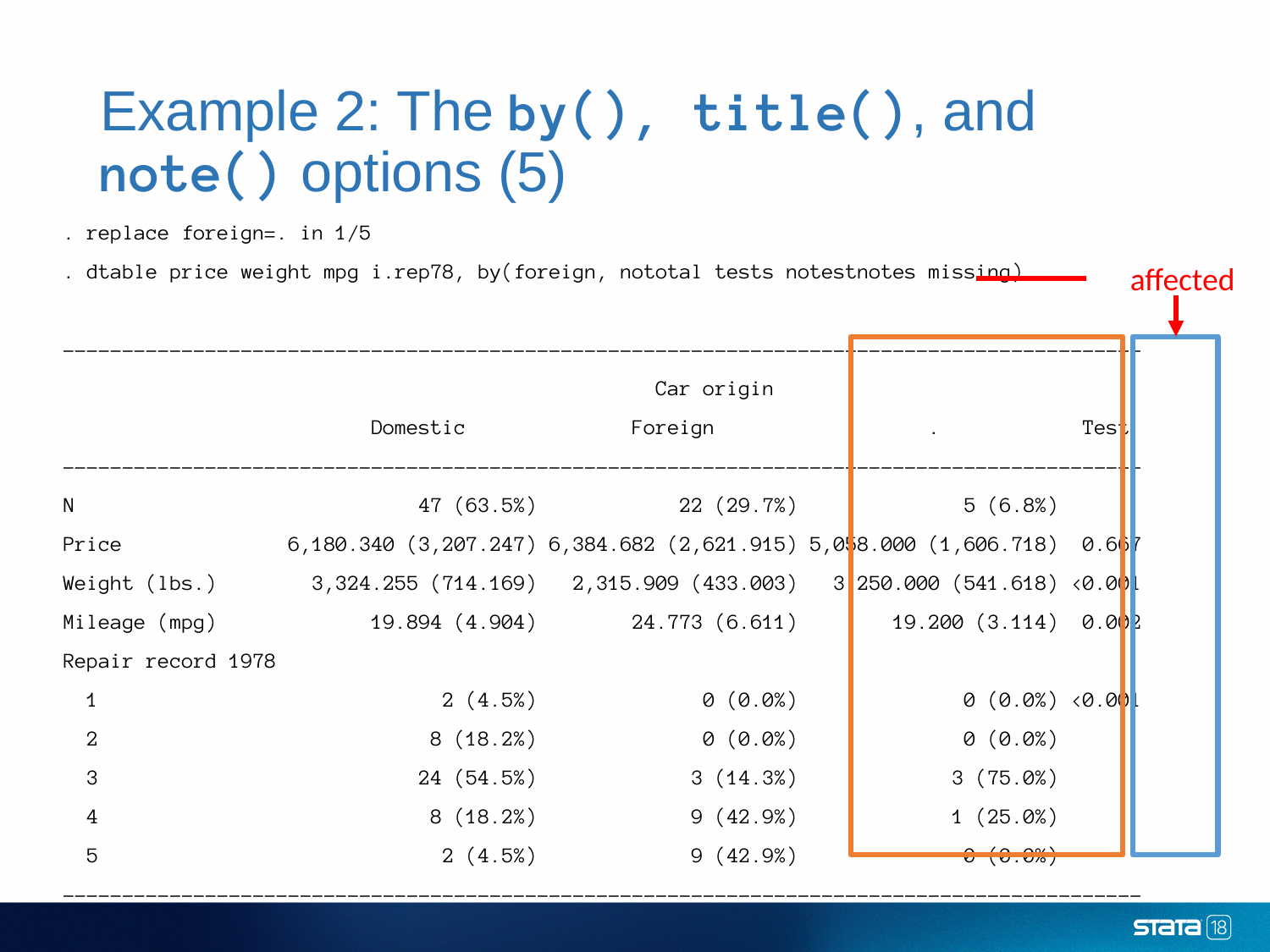

# Example 2: The by(), title(), and note() options (5)
. replace foreign=. in 1/5
. dtable price weight mpg i.rep78, by(foreign, nototal tests notestnotes missing)

-------------------------------------------------------------------------------------------
                                                  Car origin
                          Domestic              Foreign                  .            Test
-------------------------------------------------------------------------------------------
N                             47 (63.5%)            22 (29.7%)              5 (6.8%)
Price              6,180.340 (3,207.247) 6,384.682 (2,621.915) 5,058.000 (1,606.718)  0.667
Weight (lbs.)        3,324.255 (714.169)   2,315.909 (433.003)   3,250.000 (541.618) <0.001
Mileage (mpg)             19.894 (4.904)        24.773 (6.611)        19.200 (3.114)  0.002
Repair record 1978
  1                             2 (4.5%)              0 (0.0%)              0 (0.0%) <0.001
  2                            8 (18.2%)              0 (0.0%)              0 (0.0%)
  3                           24 (54.5%)             3 (14.3%)             3 (75.0%)
  4                            8 (18.2%)             9 (42.9%)             1 (25.0%)
  5                             2 (4.5%)             9 (42.9%)              0 (0.0%)
-------------------------------------------------------------------------------------------

affected